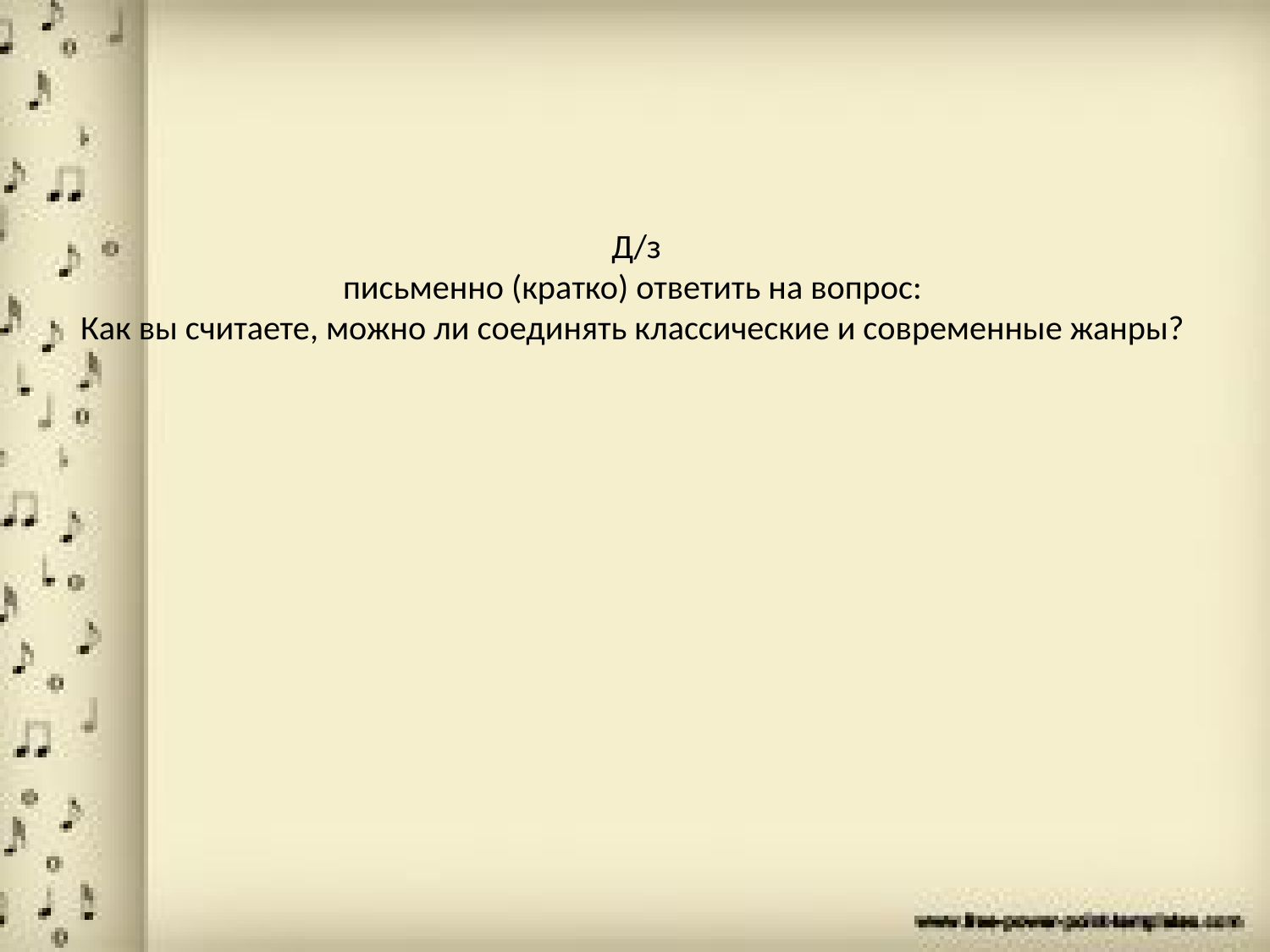

# Д/з письменно (кратко) ответить на вопрос: Как вы считаете, можно ли соединять классические и современные жанры?